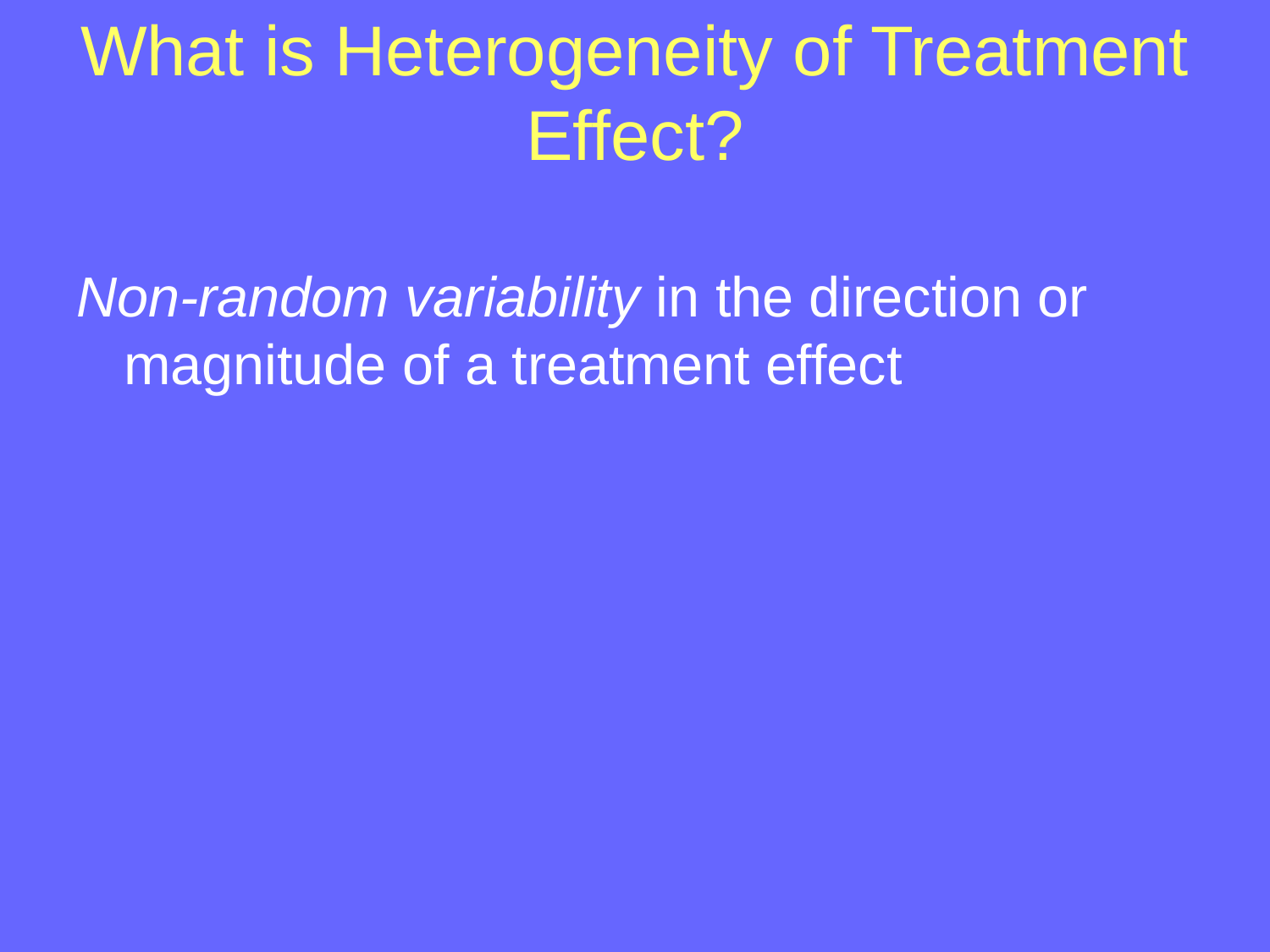

# What is Heterogeneity of Treatment Effect?
Non-random variability in the direction or magnitude of a treatment effect